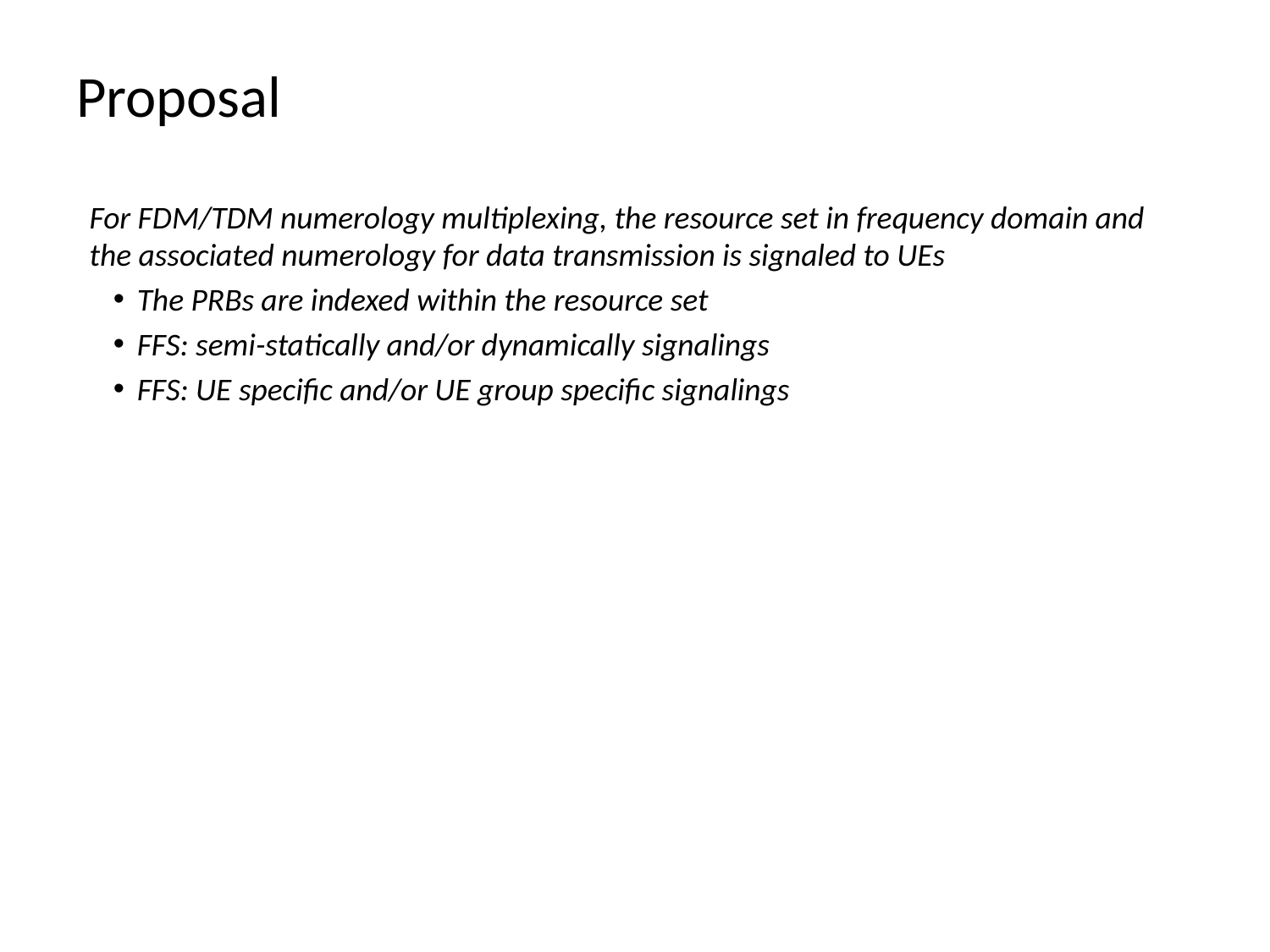

# Proposal
For FDM/TDM numerology multiplexing, the resource set in frequency domain and the associated numerology for data transmission is signaled to UEs
The PRBs are indexed within the resource set
FFS: semi-statically and/or dynamically signalings
FFS: UE specific and/or UE group specific signalings